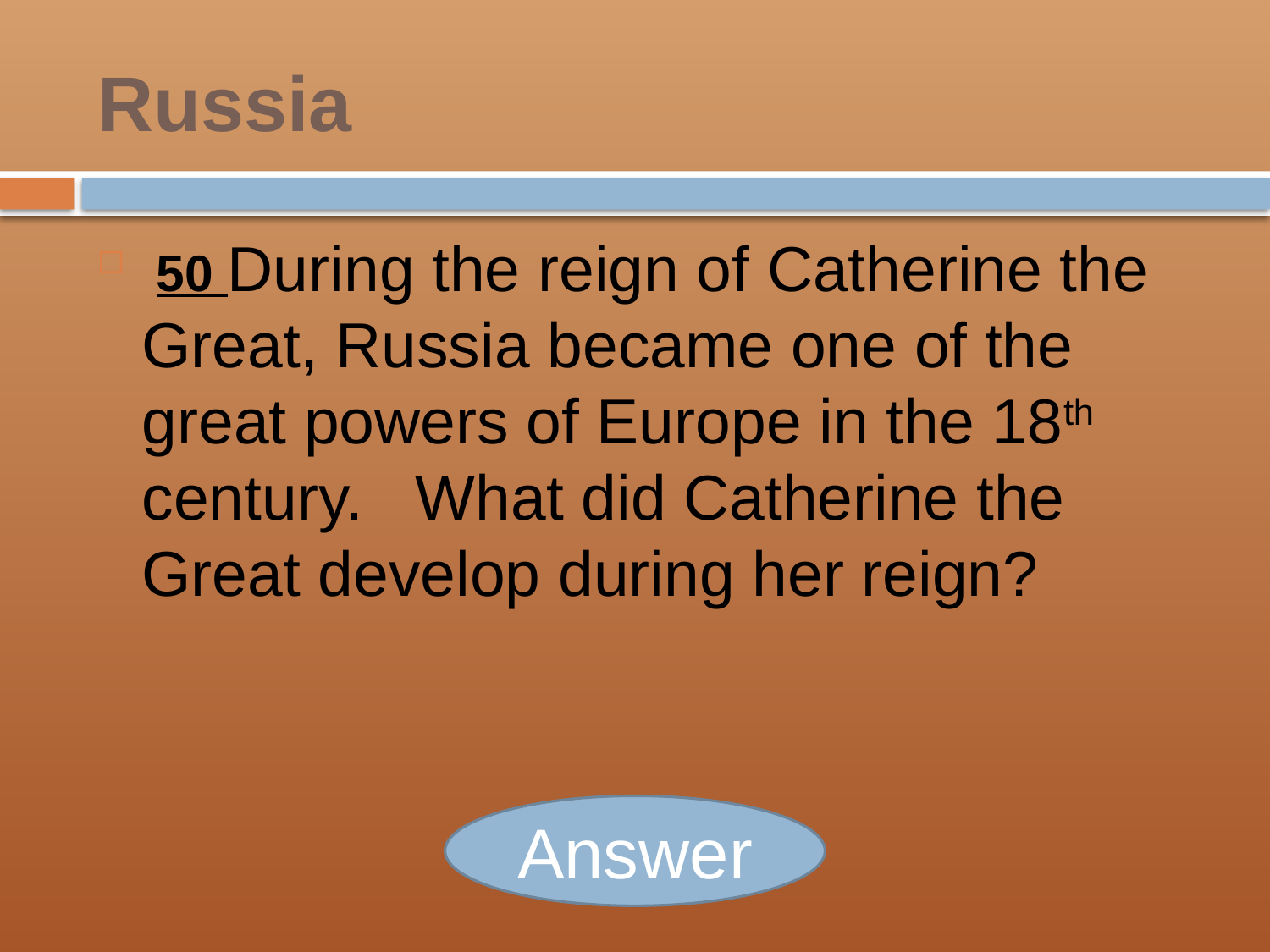

# Russia
 50 During the reign of Catherine the Great, Russia became one of the great powers of Europe in the 18th century.   What did Catherine the Great develop during her reign?

Answer